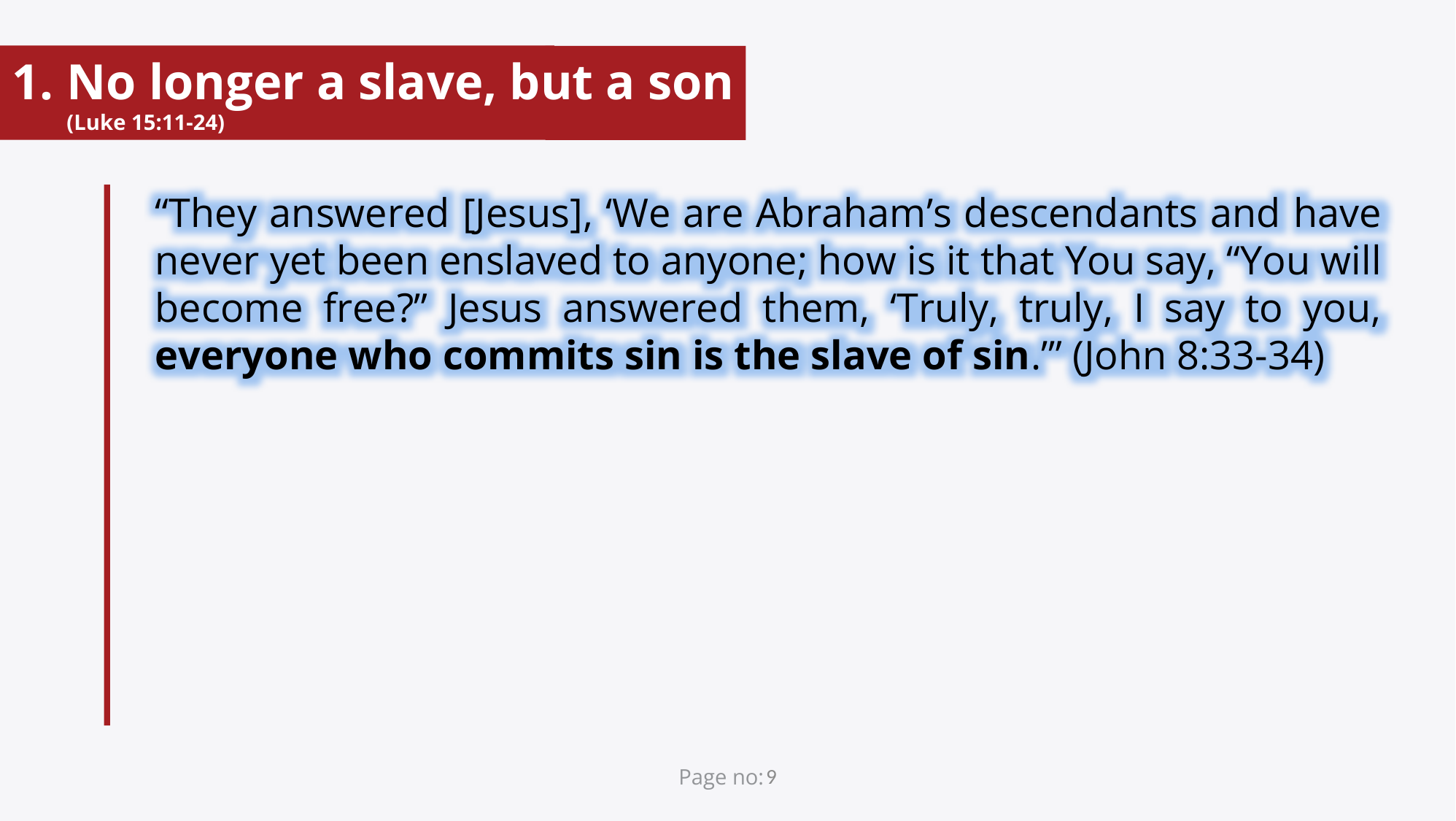

No longer a slave, but a son (Luke 15:11-24)

“They answered [Jesus], ‘We are Abraham’s descendants and have never yet been enslaved to anyone; how is it that You say, “You will become free?” Jesus answered them, ‘Truly, truly, I say to you, everyone who commits sin is the slave of sin.’” (John 8:33-34)